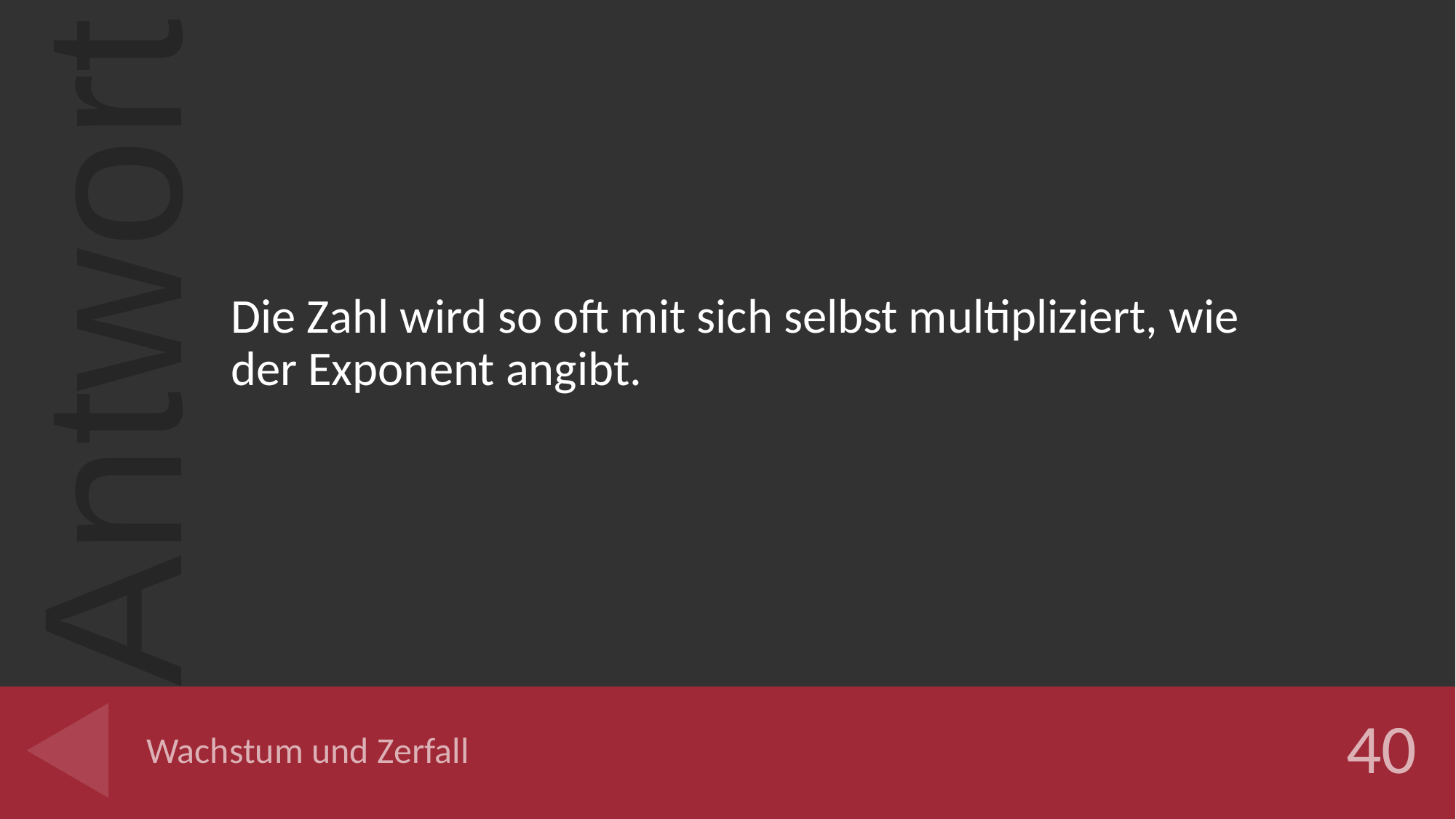

Die Zahl wird so oft mit sich selbst multipliziert, wie der Exponent angibt.
# Wachstum und Zerfall
40